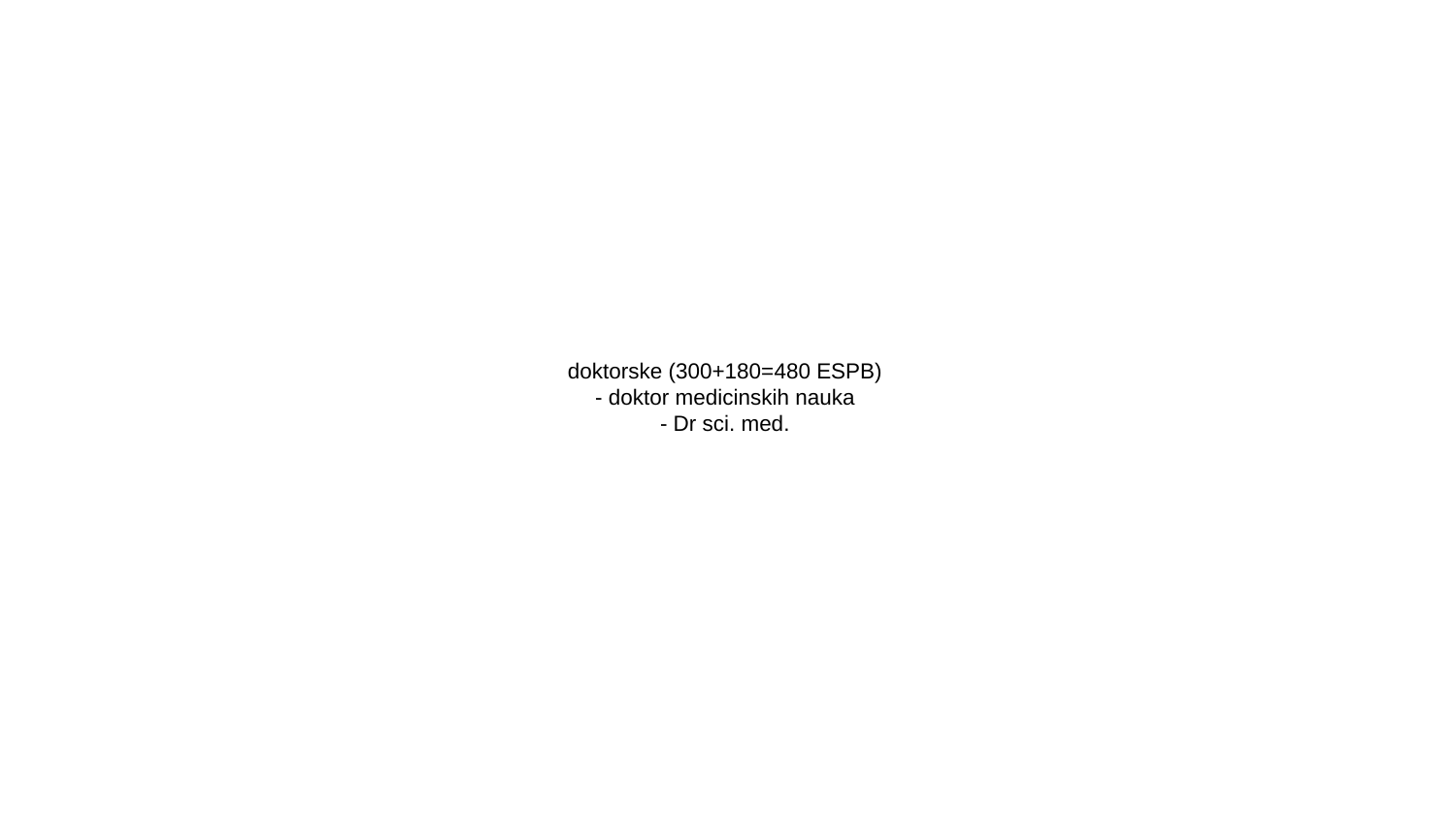

# doktorske (300+180=480 ESPB) - doktor medicinskih nauka - Dr sci. med.